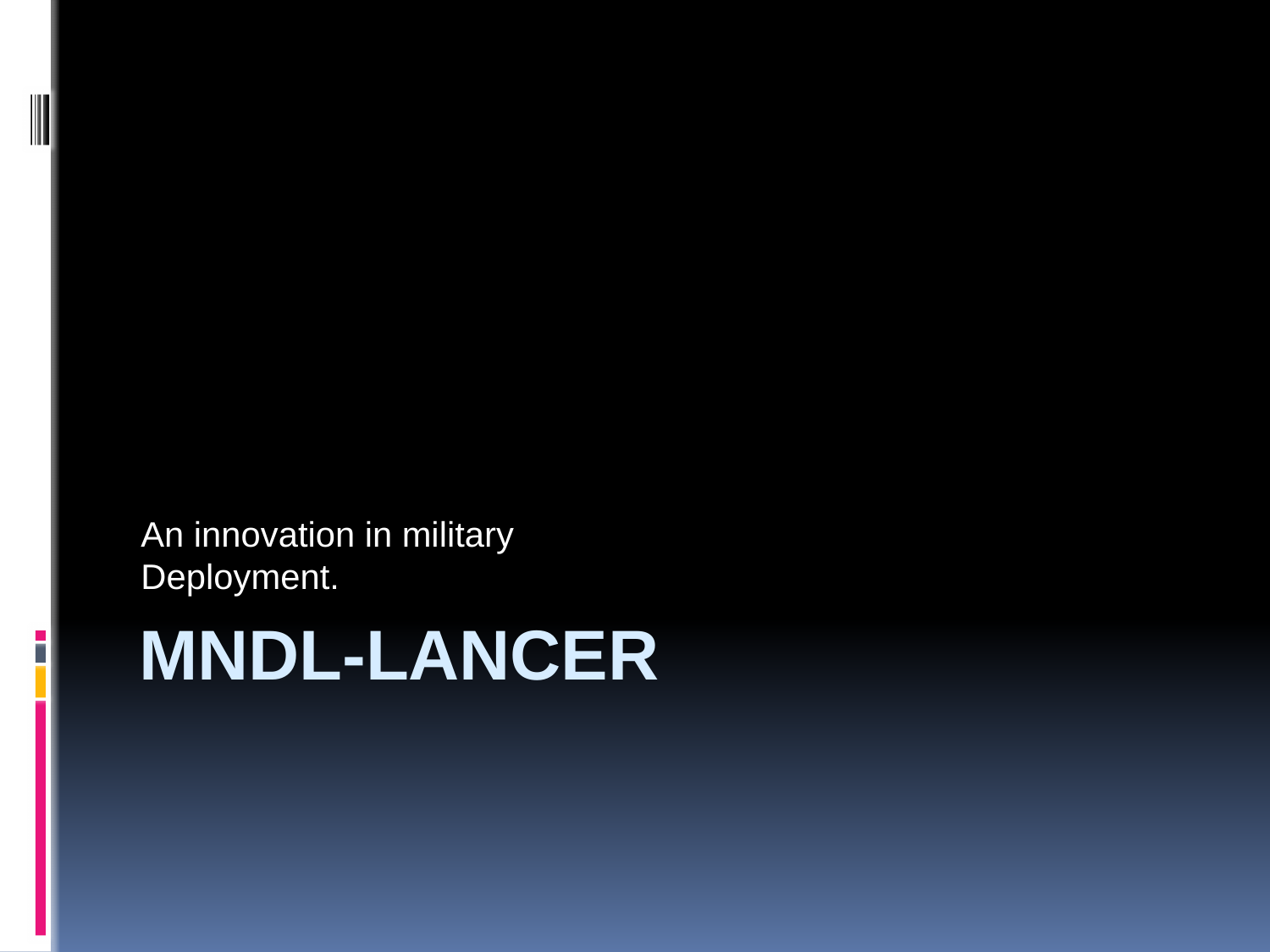

An innovation in military
Deployment.
# MNDL-Lancer